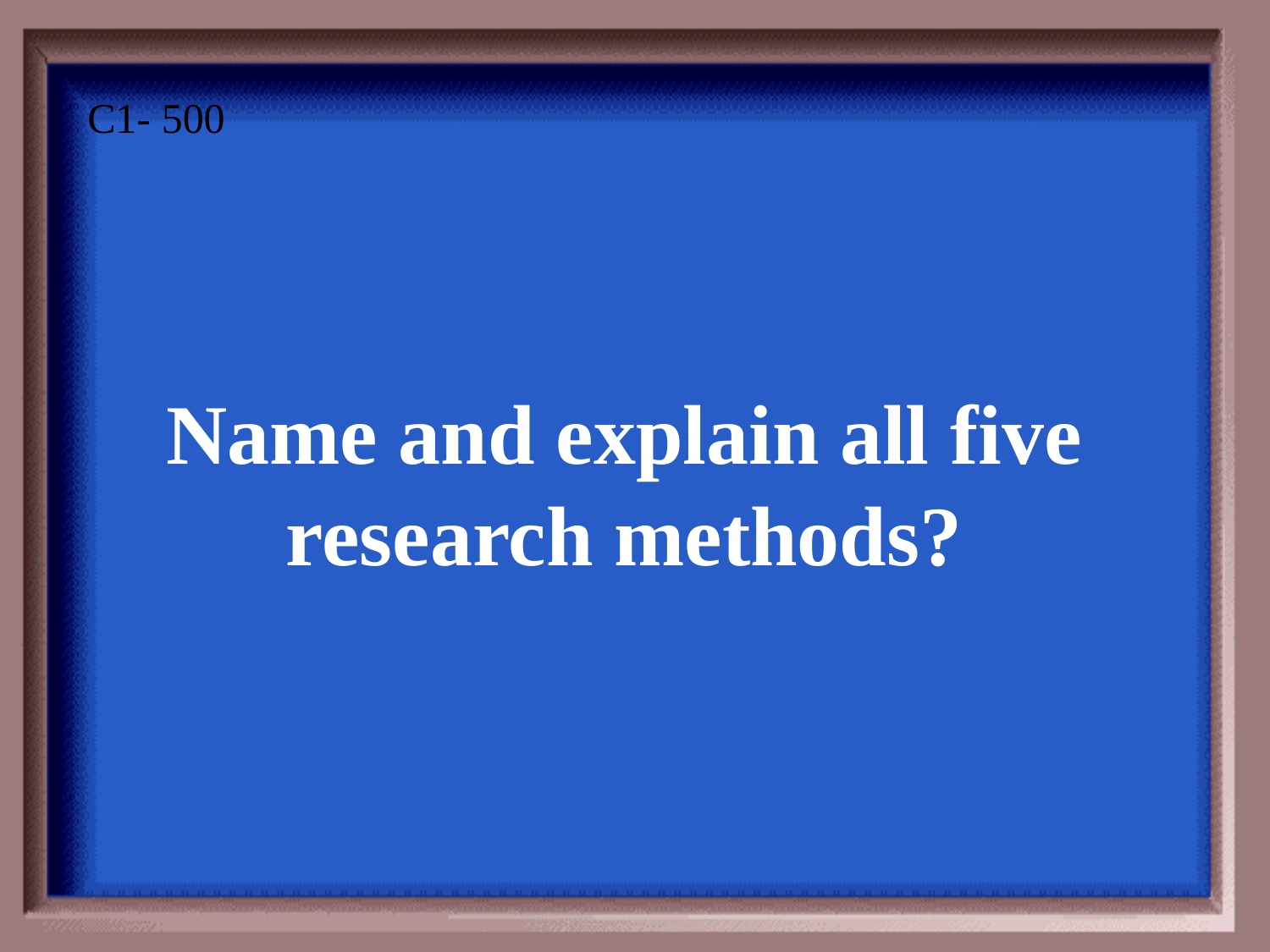

C1- 500
Name and explain all five research methods?